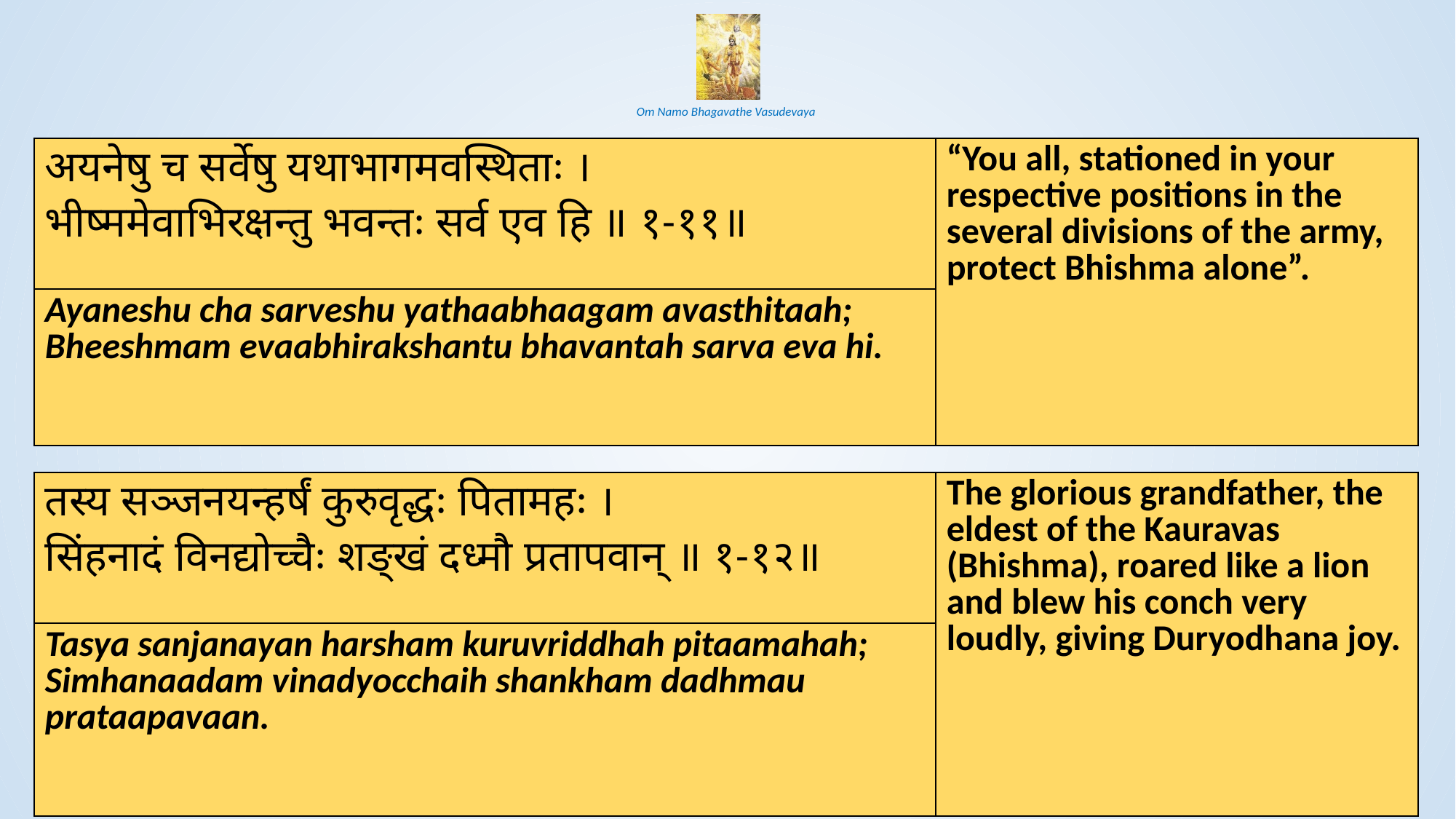

# Om Namo Bhagavathe Vasudevaya
| अयनेषु च सर्वेषु यथाभागमवस्थिताः । भीष्ममेवाभिरक्षन्तु भवन्तः सर्व एव हि ॥ १-११॥ | “You all, stationed in your respective positions in the several divisions of the army, protect Bhishma alone”. |
| --- | --- |
| Ayaneshu cha sarveshu yathaabhaagam avasthitaah; Bheeshmam evaabhirakshantu bhavantah sarva eva hi. |  |
| तस्य सञ्जनयन्हर्षं कुरुवृद्धः पितामहः । सिंहनादं विनद्योच्चैः शङ्खं दध्मौ प्रतापवान् ॥ १-१२॥ | The glorious grandfather, the eldest of the Kauravas (Bhishma), roared like a lion and blew his conch very loudly, giving Duryodhana joy. |
| --- | --- |
| Tasya sanjanayan harsham kuruvriddhah pitaamahah; Simhanaadam vinadyocchaih shankham dadhmau prataapavaan. |  |